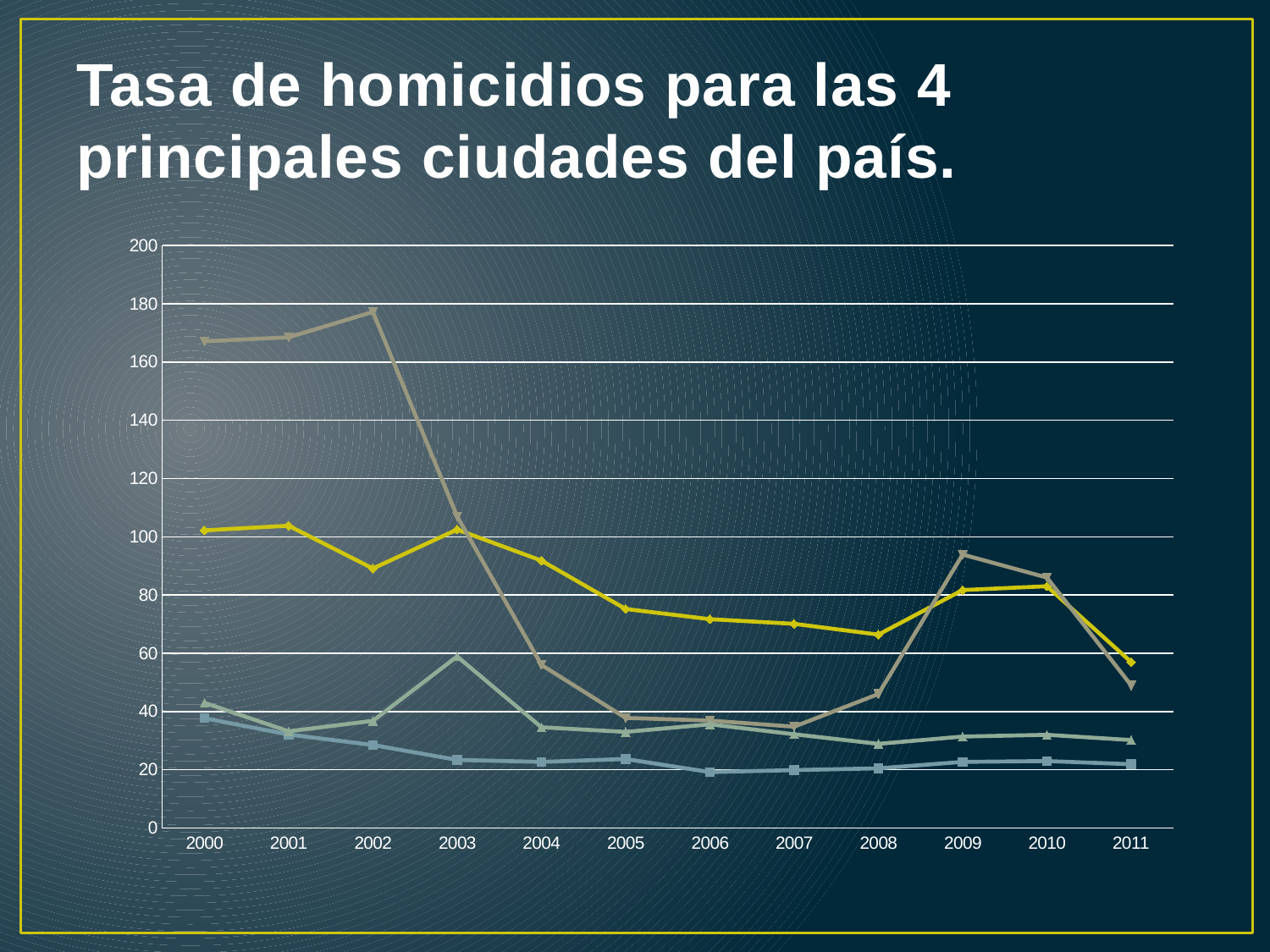

# Tasa de homicidios para las 4 principales ciudades del país.

### Chart

| Category | Bogotà | Calí | Medellín | Baquilla |
|---|---|---|---|---|
| 2000 | 37.7 | 102.2 | 167.1 | 43.0 |
| 2001 | 32.1 | 103.8 | 168.5 | 33.2 |
| 2002 | 28.5 | 89.1 | 177.2 | 36.8 |
| 2003 | 23.4 | 102.5 | 107.0 | 58.9 |
| 2004 | 22.7 | 91.8 | 56.0 | 34.6 |
| 2005 | 23.7 | 75.2 | 37.8 | 33.0 |
| 2006 | 19.2 | 71.7 | 36.9 | 35.6 |
| 2007 | 19.9 | 70.1 | 34.8 | 32.2 |
| 2008 | 20.5 | 66.4 | 46.0 | 28.9 |
| 2009 | 22.7 | 81.7 | 93.9 | 31.4 |
| 2010 | 23.0 | 83.0 | 86.0 | 32.0 |
| 2011 | 21.9 | 57.0 | 49.0 | 30.2 |